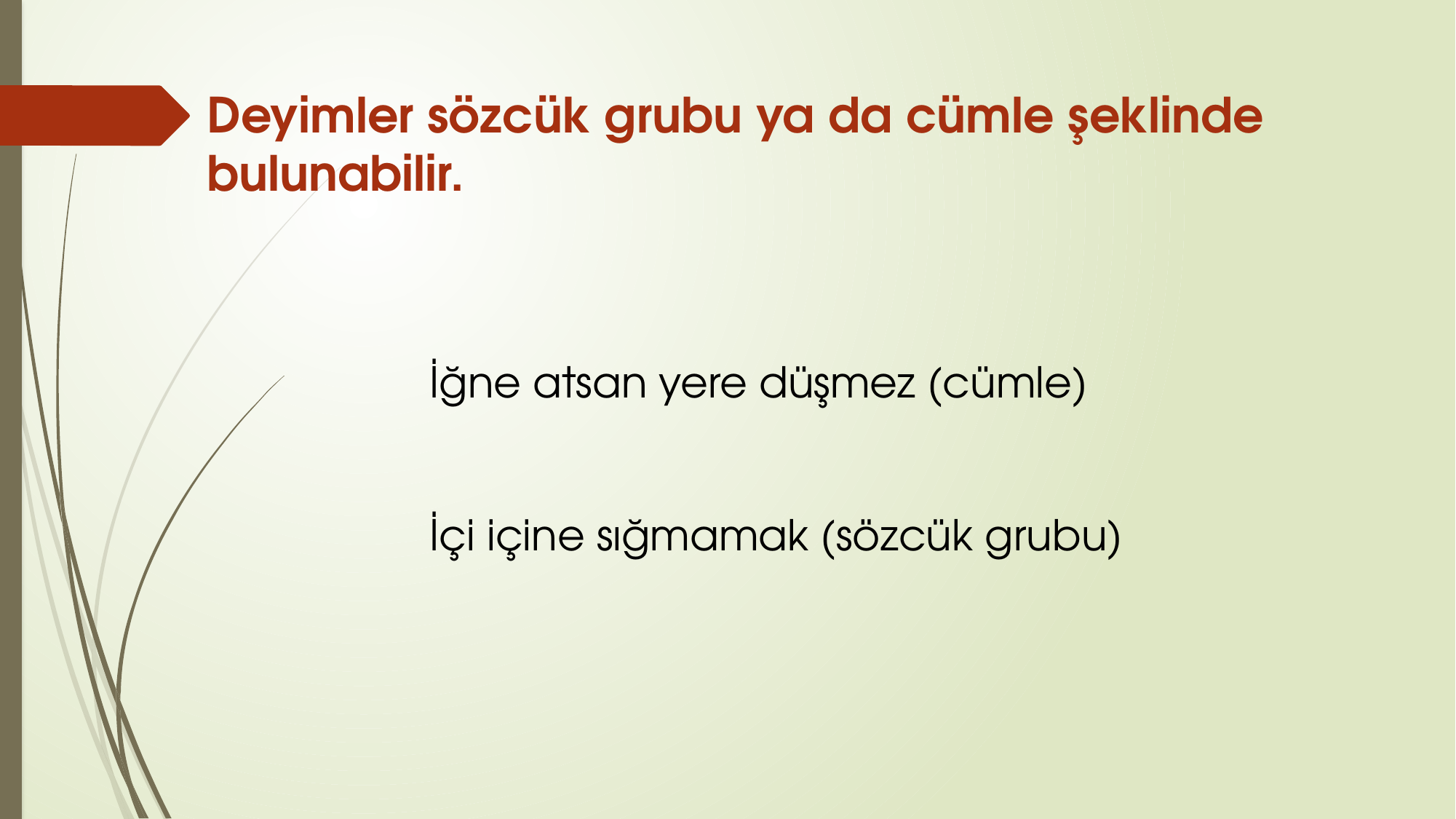

Deyimler sözcük grubu ya da cümle şeklinde bulunabilir.
İğne atsan yere düşmez (cümle)

İçi içine sığmamak (sözcük grubu)